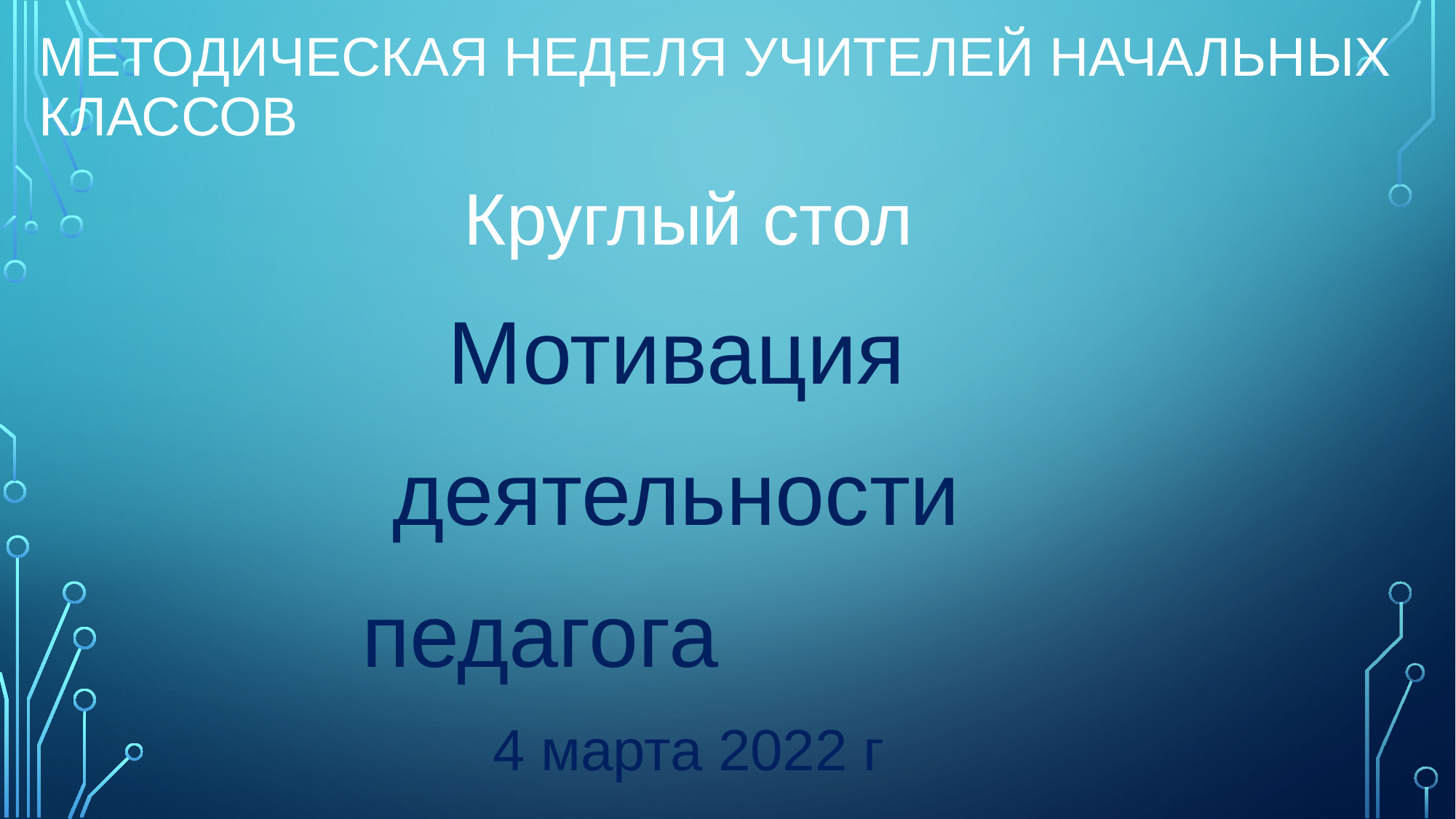

# Методическая неделя учителей начальных классов
Круглый стол
Мотивация
деятельности
педагога
4 марта 2022 г